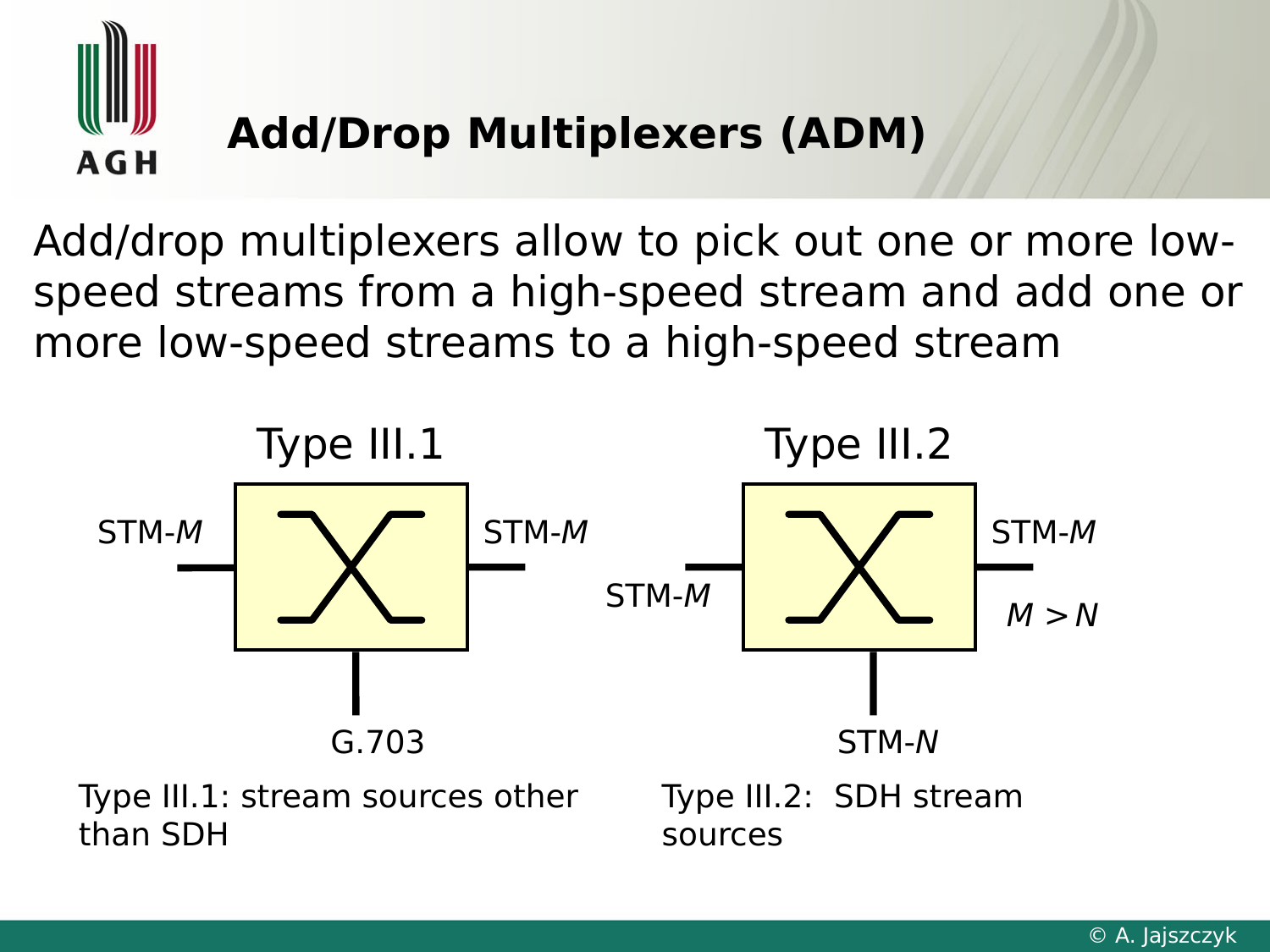

# Add/Drop Multiplexers (ADM)
Add/drop multiplexers allow to pick out one or more low-speed streams from a high-speed stream and add one or more low-speed streams to a high-speed stream
Type III.1

STM-M
STM-M

G.703
Type III.1: stream sources other than SDH
Type III.2

STM-M

STM-M
M > N

STM-N
Type III.2:  SDH stream sources